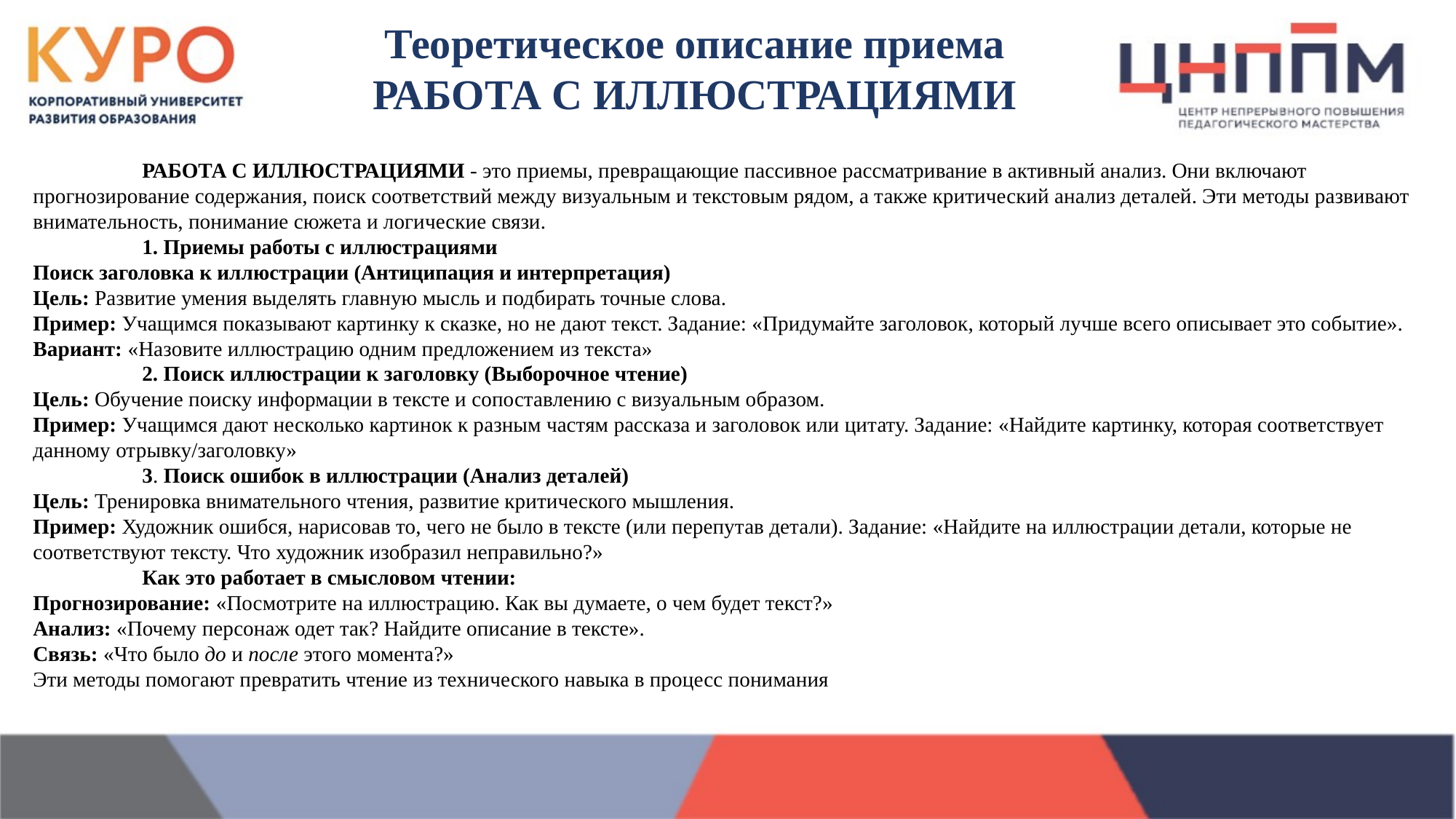

Теоретическое описание приема
РАБОТА С ИЛЛЮСТРАЦИЯМИ

	РАБОТА С ИЛЛЮСТРАЦИЯМИ - это приемы, превращающие пассивное рассматривание в активный анализ. Они включают прогнозирование содержания, поиск соответствий между визуальным и текстовым рядом, а также критический анализ деталей. Эти методы развивают внимательность, понимание сюжета и логические связи.
	1. Приемы работы с иллюстрациями
Поиск заголовка к иллюстрации (Антиципация и интерпретация)
Цель: Развитие умения выделять главную мысль и подбирать точные слова.
Пример: Учащимся показывают картинку к сказке, но не дают текст. Задание: «Придумайте заголовок, который лучше всего описывает это событие».
Вариант: «Назовите иллюстрацию одним предложением из текста»
	2. Поиск иллюстрации к заголовку (Выборочное чтение)
Цель: Обучение поиску информации в тексте и сопоставлению с визуальным образом.
Пример: Учащимся дают несколько картинок к разным частям рассказа и заголовок или цитату. Задание: «Найдите картинку, которая соответствует данному отрывку/заголовку»
	3. Поиск ошибок в иллюстрации (Анализ деталей)
Цель: Тренировка внимательного чтения, развитие критического мышления.
Пример: Художник ошибся, нарисовав то, чего не было в тексте (или перепутав детали). Задание: «Найдите на иллюстрации детали, которые не соответствуют тексту. Что художник изобразил неправильно?»
	Как это работает в смысловом чтении:
Прогнозирование: «Посмотрите на иллюстрацию. Как вы думаете, о чем будет текст?»
Анализ: «Почему персонаж одет так? Найдите описание в тексте».
Связь: «Что было до и после этого момента?»
Эти методы помогают превратить чтение из технического навыка в процесс понимания